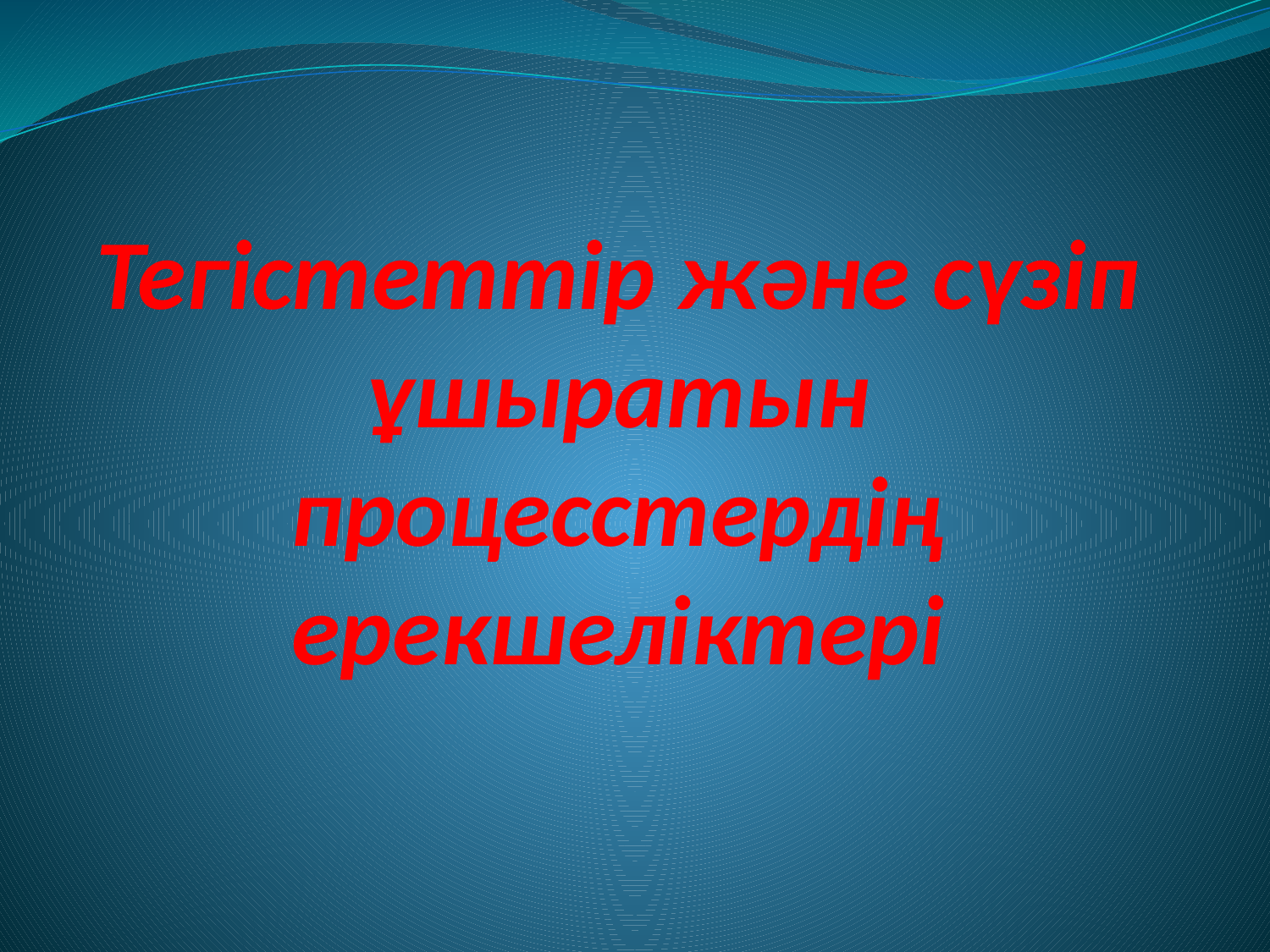

# Тегiстеттiр және сүзiп ұшыратын процесстердiң ерекшелiктері